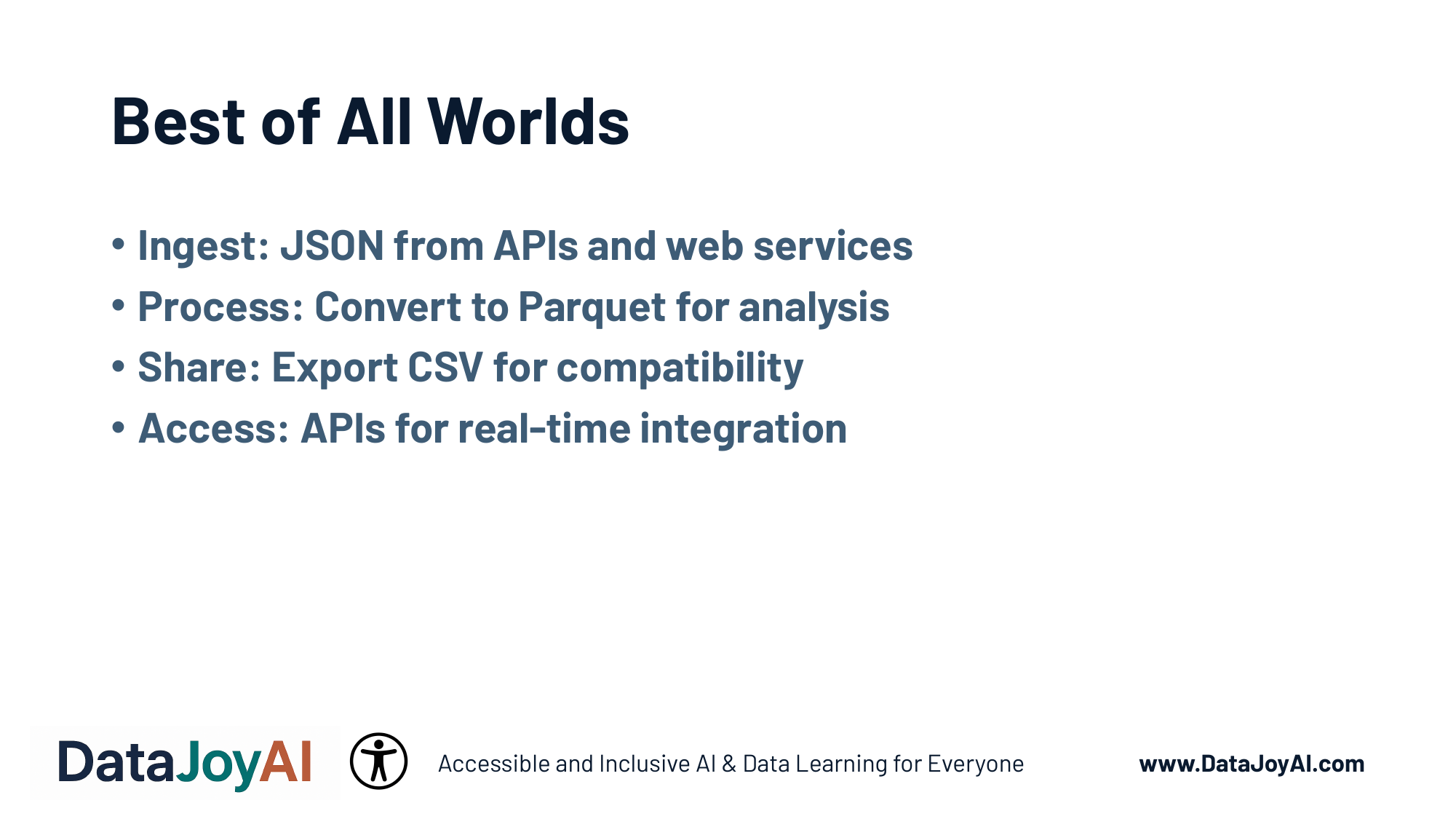

# Best of All Worlds
Ingest: JSON from APIs and web services
Process: Convert to Parquet for analysis
Share: Export CSV for compatibility
Access: APIs for real-time integration